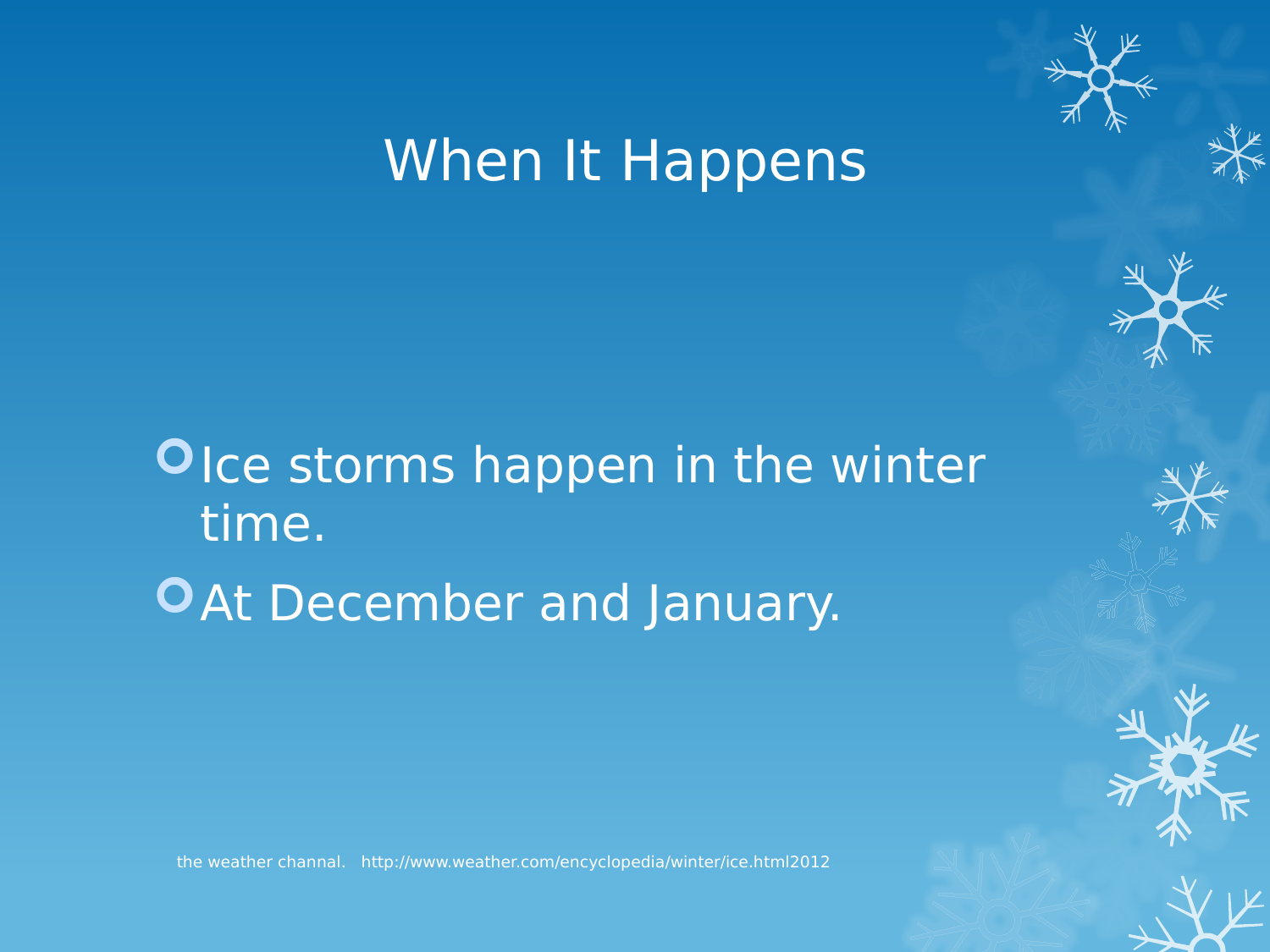

# When It Happens
Ice storms happen in the winter time.
At December and January.
the weather channal.   http://www.weather.com/encyclopedia/winter/ice.html2012